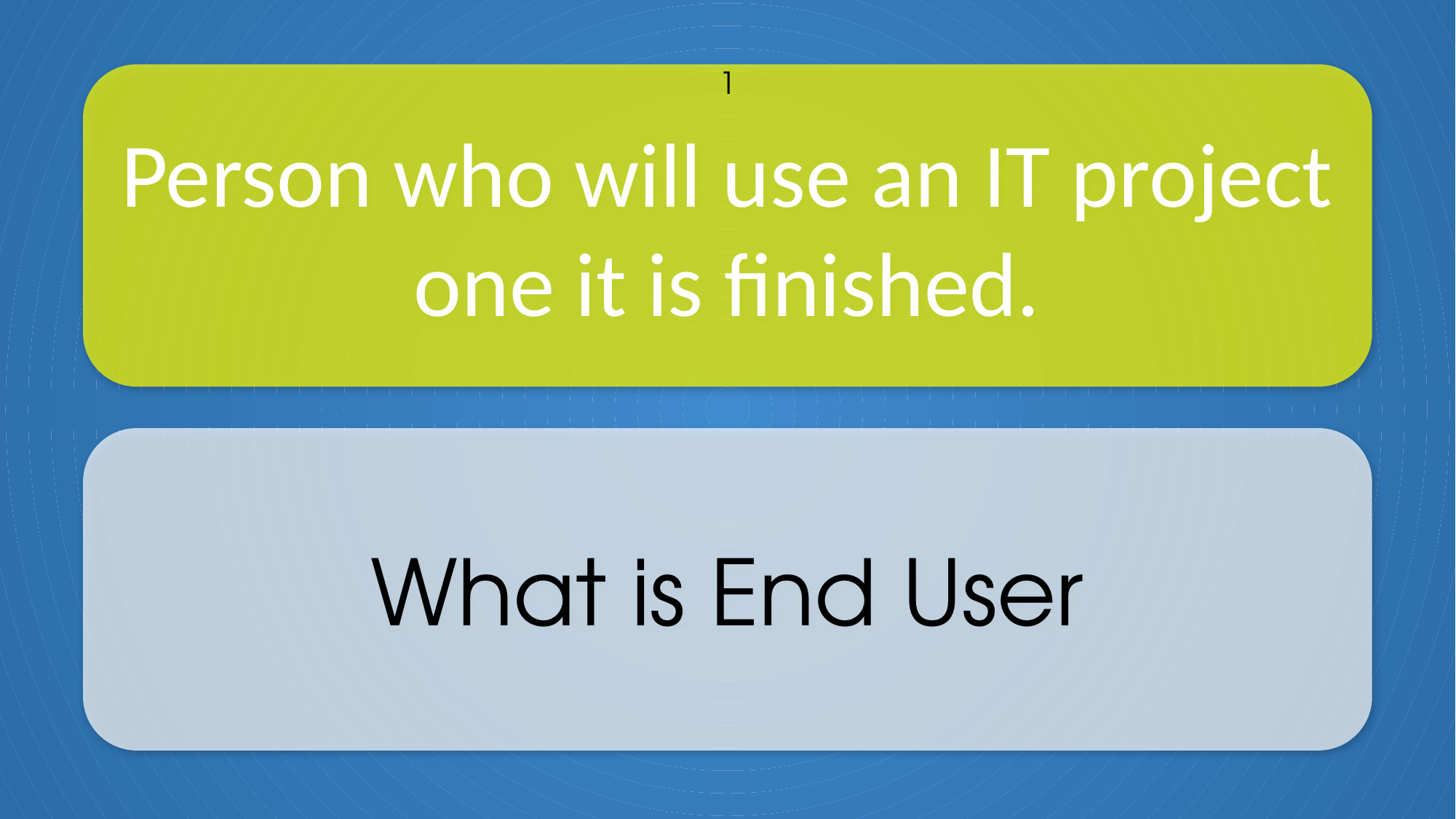

Person who will use an IT project one it is finished.
1
What is End User